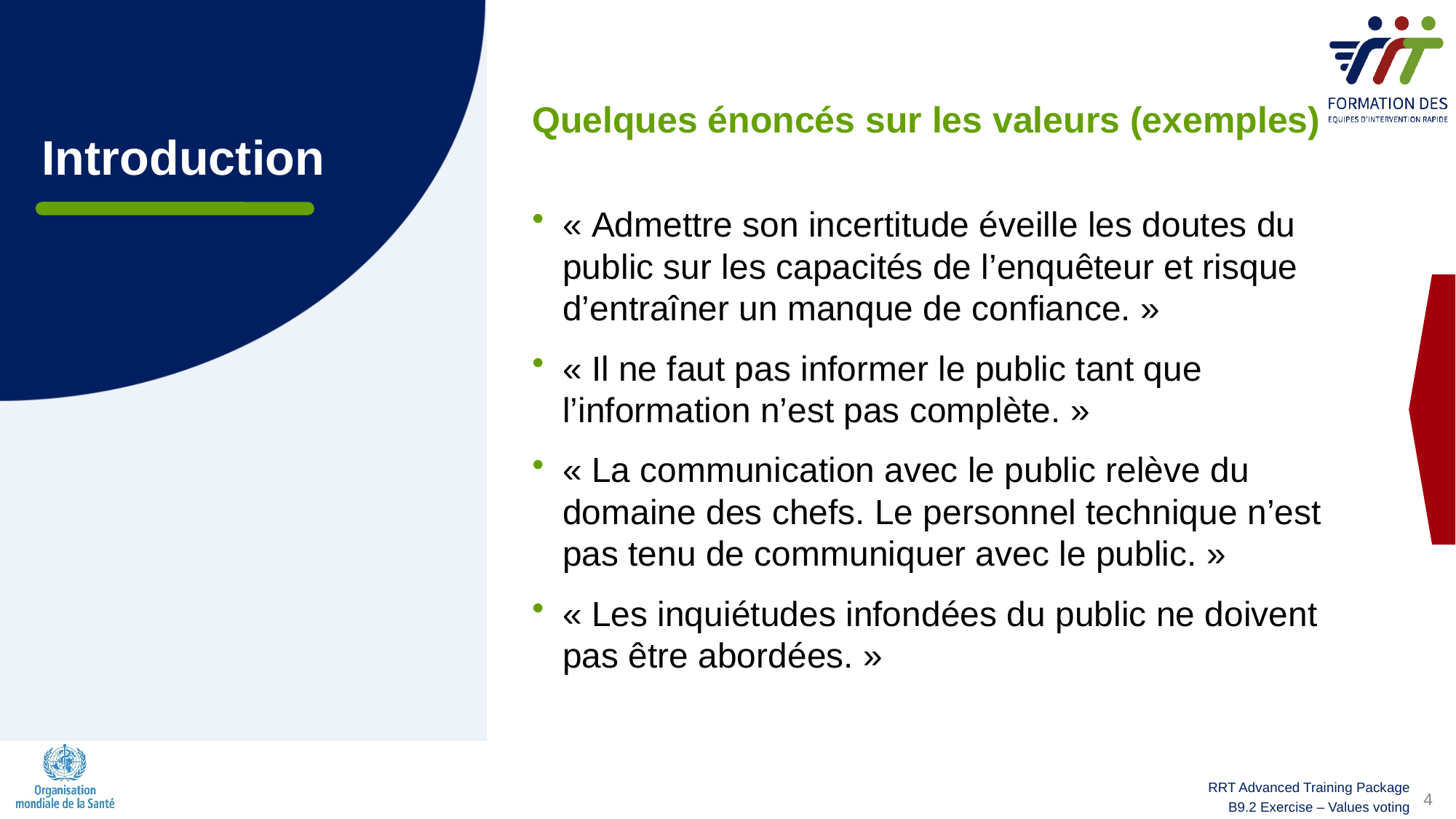

Introduction
Quelques énoncés sur les valeurs (exemples)

« Admettre son incertitude éveille les doutes du public sur les capacités de l’enquêteur et risque d’entraîner un manque de confiance. »
« Il ne faut pas informer le public tant que l’information n’est pas complète. »
« La communication avec le public relève du domaine des chefs. Le personnel technique n’est pas tenu de communiquer avec le public. »
« Les inquiétudes infondées du public ne doivent pas être abordées. »